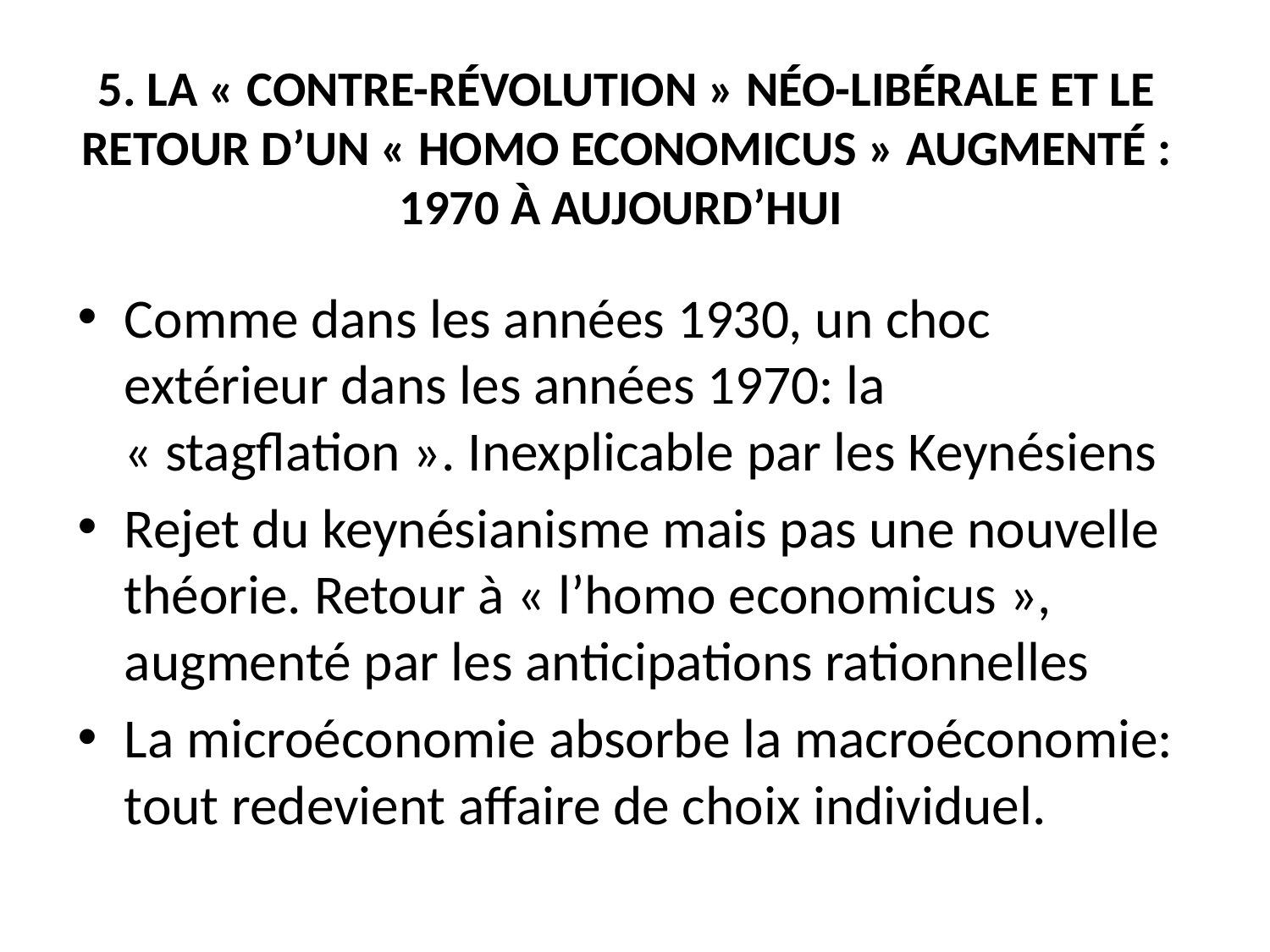

# 5. LA « CONTRE-RÉVOLUTION » NÉO-LIBÉRALE ET LE RETOUR D’UN « HOMO ECONOMICUS » AUGMENTÉ : 1970 À AUJOURD’HUI
Comme dans les années 1930, un choc extérieur dans les années 1970: la « stagflation ». Inexplicable par les Keynésiens
Rejet du keynésianisme mais pas une nouvelle théorie. Retour à « l’homo economicus », augmenté par les anticipations rationnelles
La microéconomie absorbe la macroéconomie: tout redevient affaire de choix individuel.